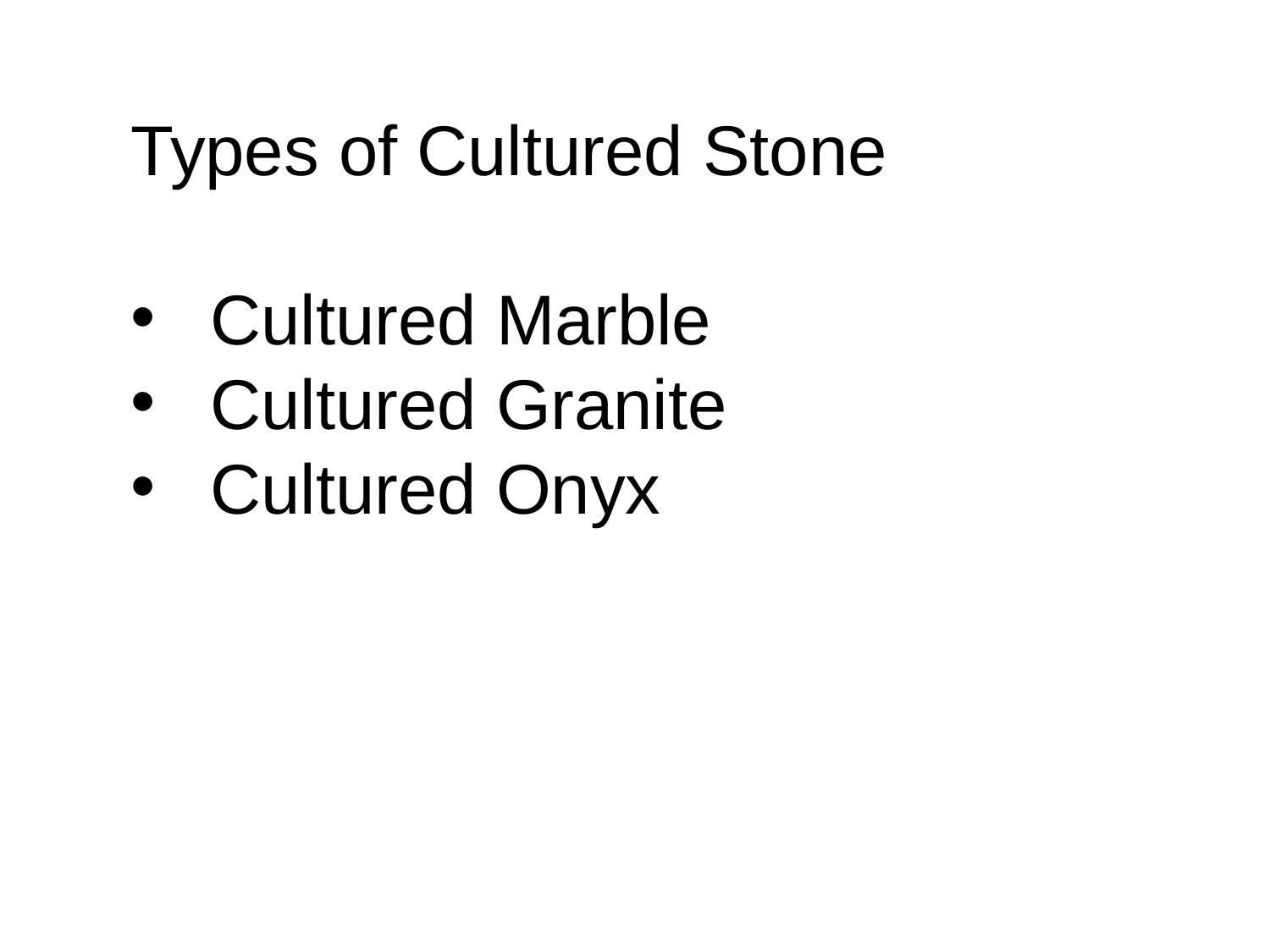

Types of Cultured Stone

Cultured Marble
Cultured Granite
Cultured Onyx